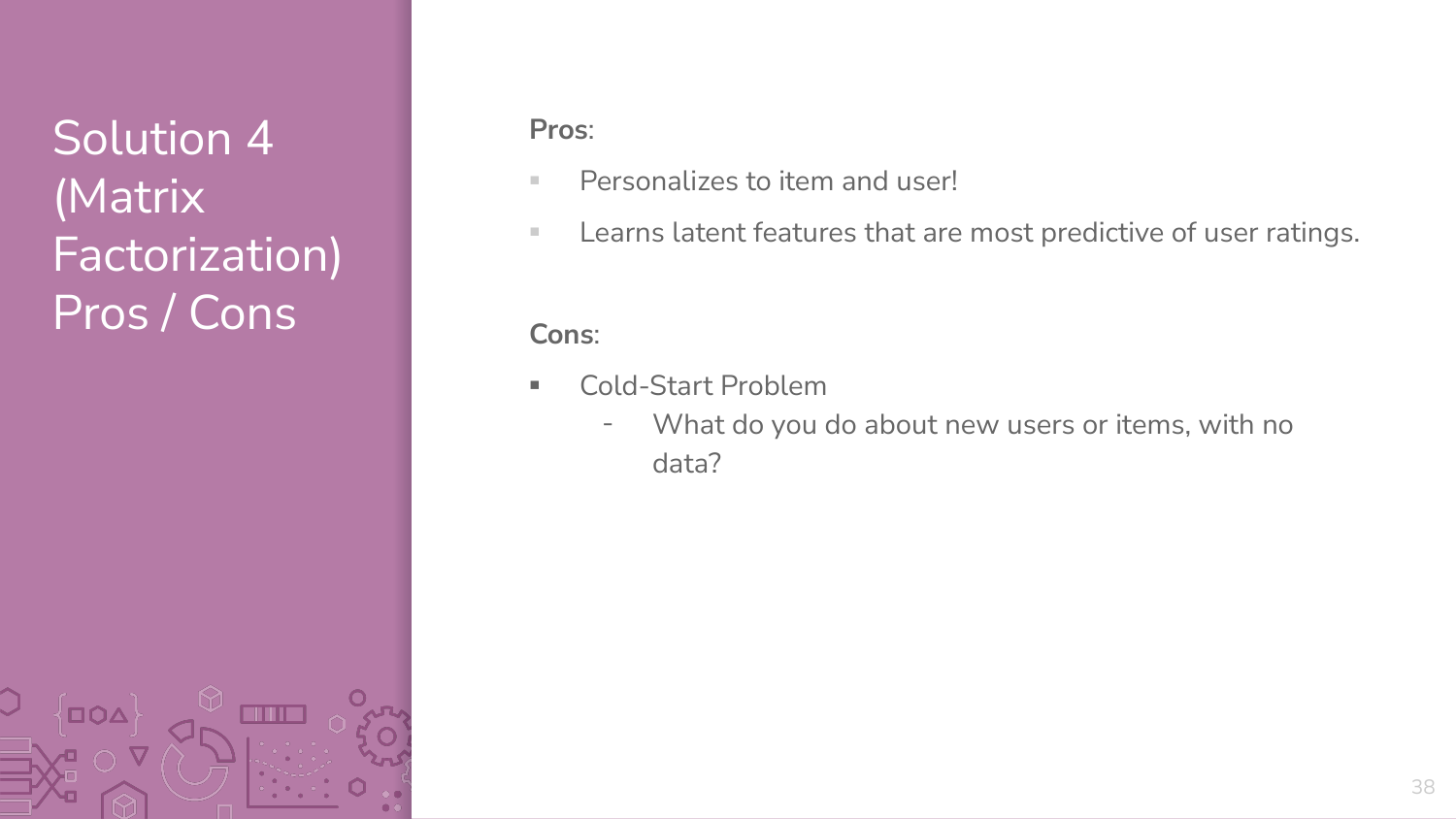

# Solution 4 (Matrix Factorization) Pros / Cons
Pros:
Personalizes to item and user!
Learns latent features that are most predictive of user ratings.

Cons:
Cold-Start Problem
What do you do about new users or items, with no data?

38